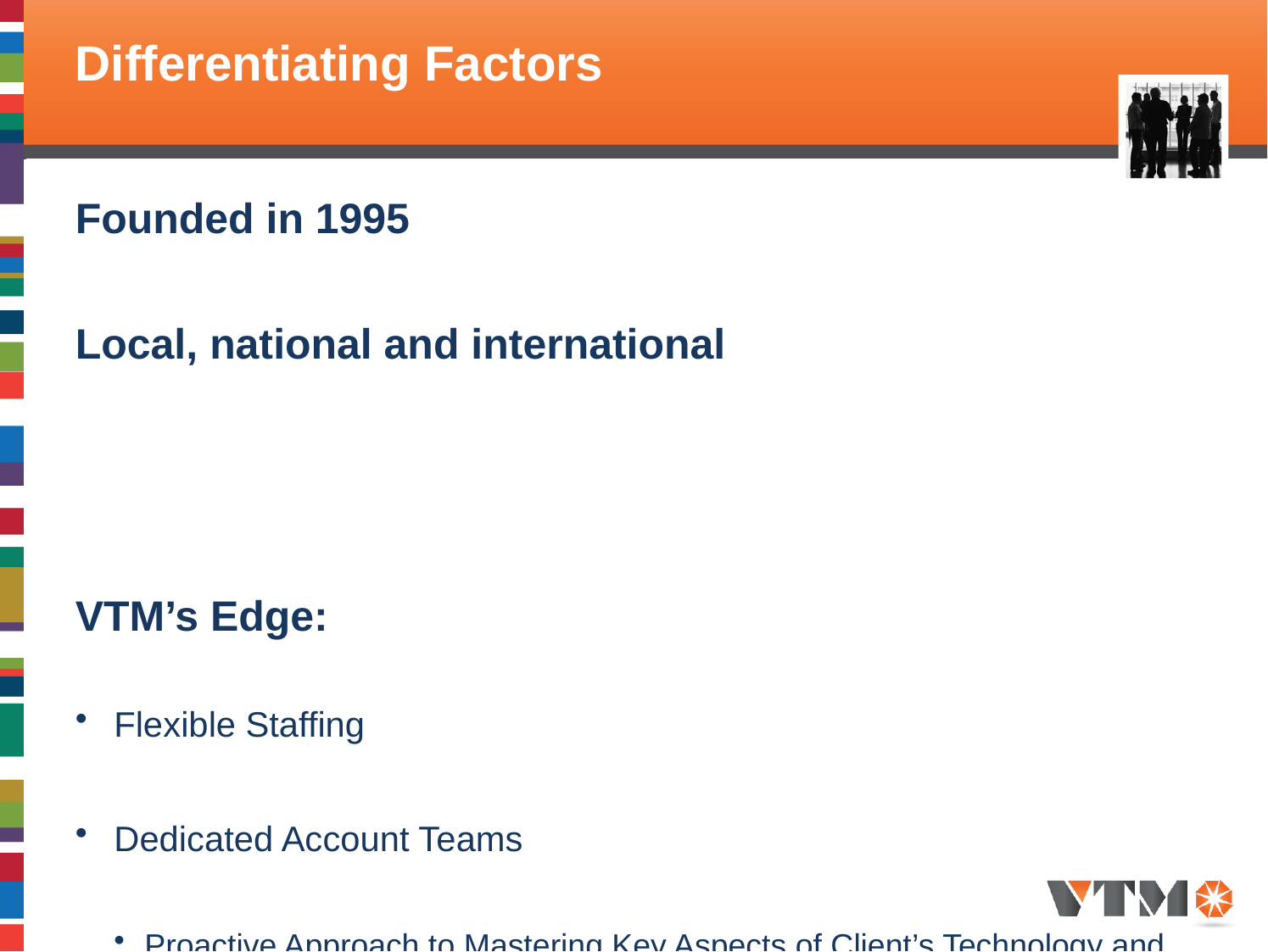

# Differentiating Factors
Founded in 1995
Local, national and international

VTM’s Edge:
Flexible Staffing
Dedicated Account Teams
Proactive Approach to Mastering Key Aspects of Client’s Technology and Industry
Broad Array of Scalable Services
Continual Process Improvements
Neutral, Third-Party Support
Impeccable Customer Service